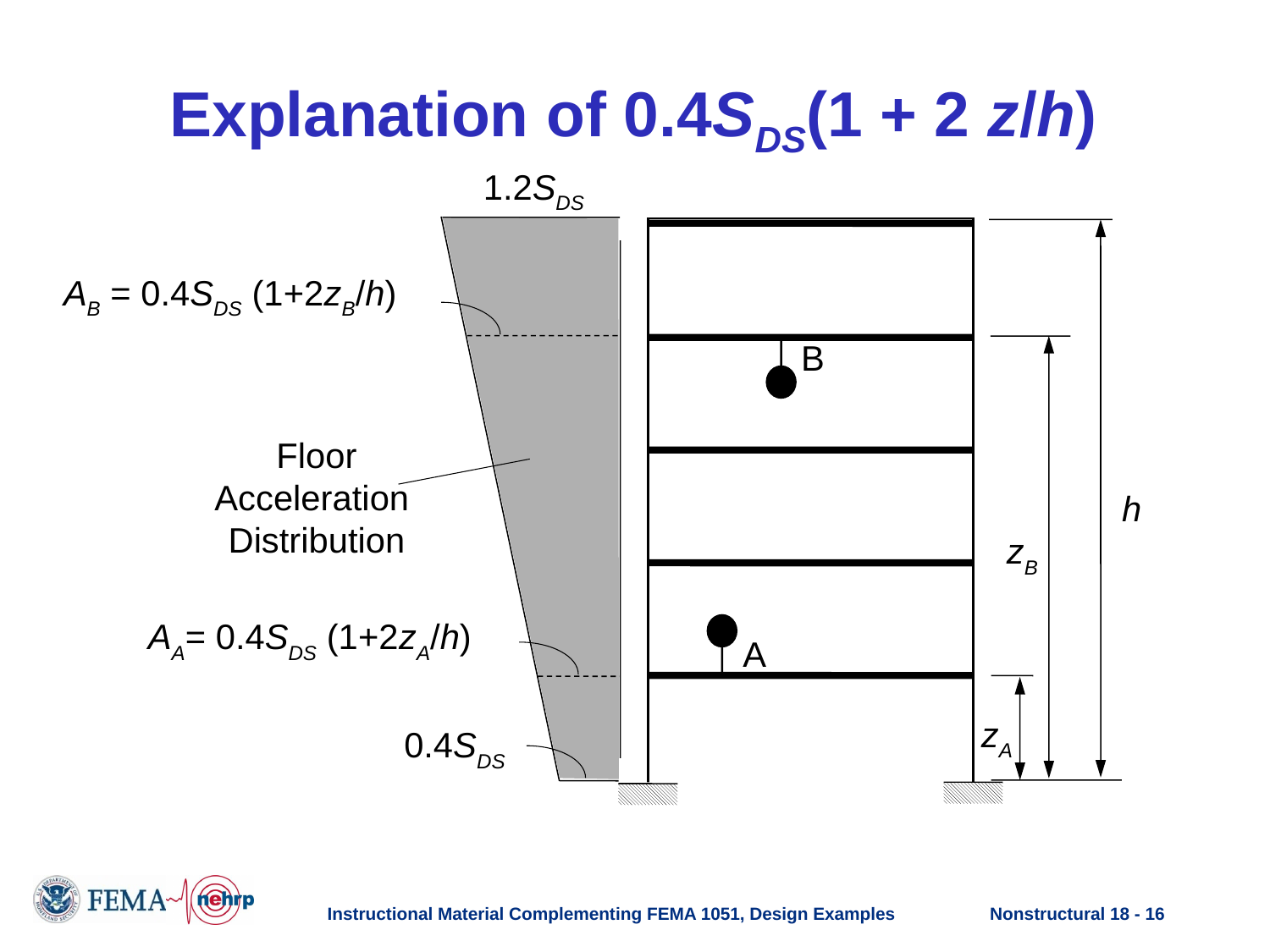

# Explanation of 0.4SDS(1 + 2 z/h)
1.2SDS

AB = 0.4SDS (1+2zB/h)

B

Floor Acceleration
Distribution

h
zB

AA= 0.4SDS (1+2zA/h)

A

zA
0.4SDS

Instructional Material Complementing FEMA 1051, Design Examples
Nonstructural 18 - 16